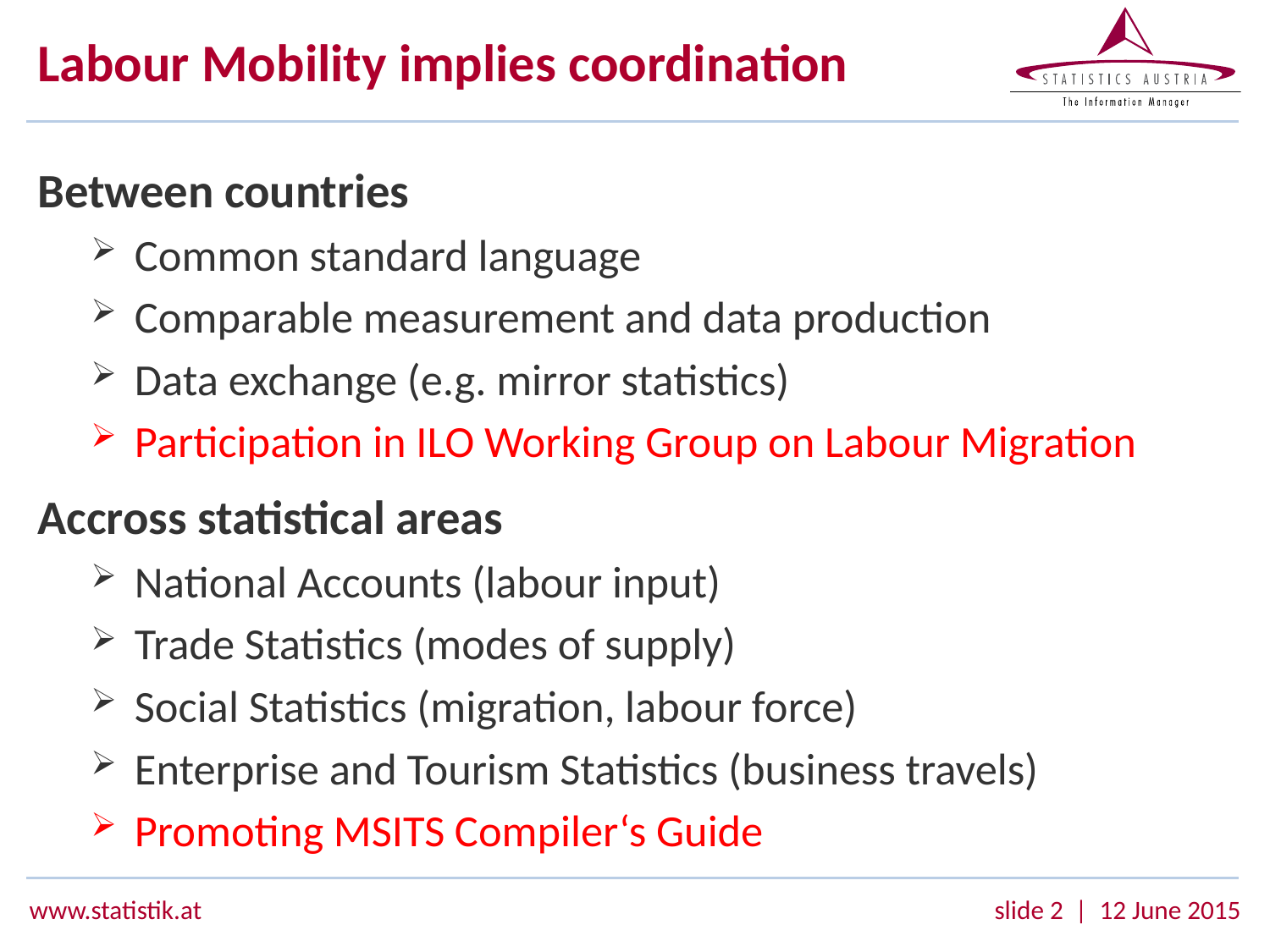

# Labour Mobility implies coordination
Between countries
Common standard language
Comparable measurement and data production
Data exchange (e.g. mirror statistics)
Participation in ILO Working Group on Labour Migration
Accross statistical areas
National Accounts (labour input)
Trade Statistics (modes of supply)
Social Statistics (migration, labour force)
Enterprise and Tourism Statistics (business travels)
Promoting MSITS Compiler‘s Guide